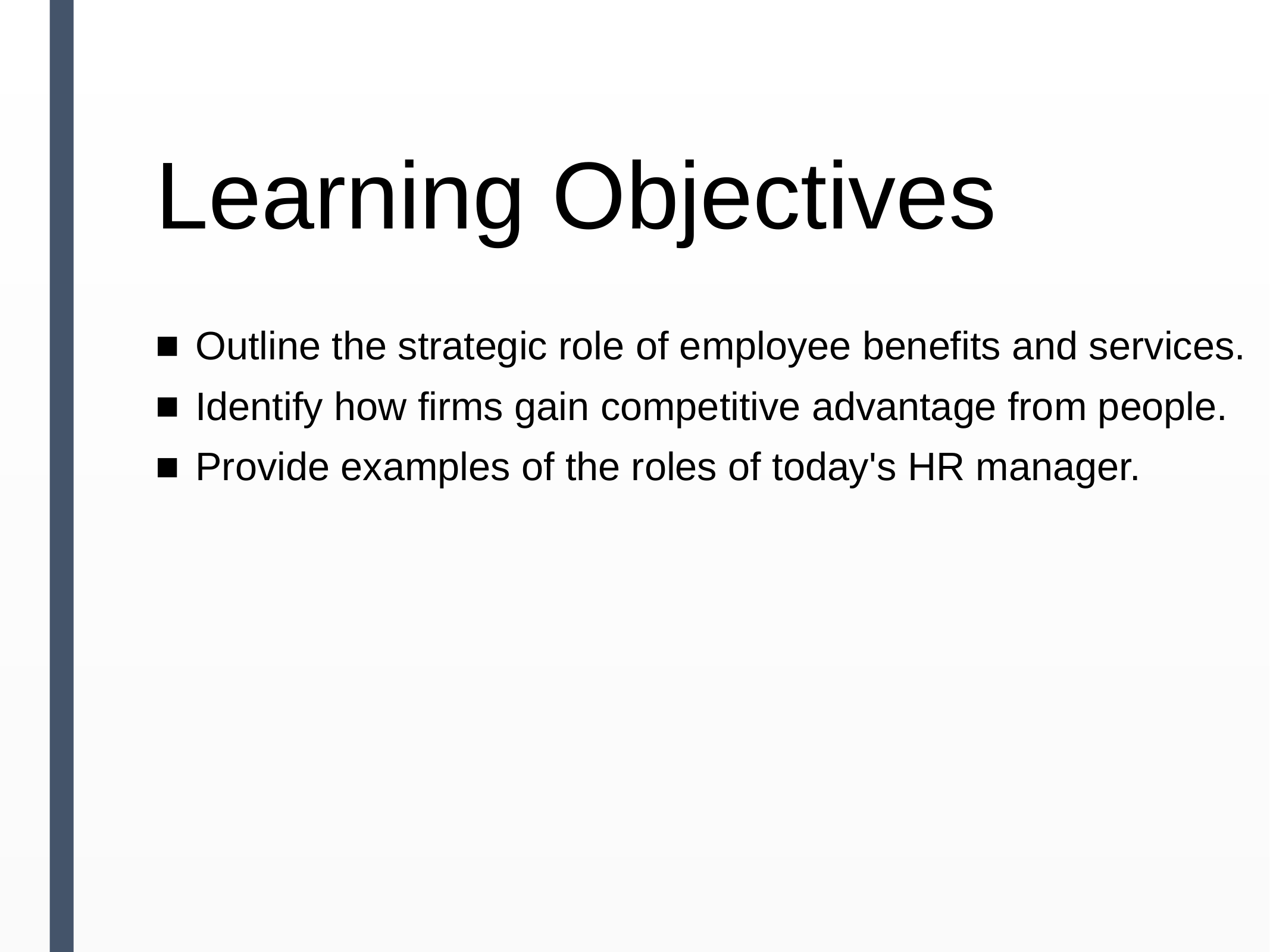

# Learning Objectives
Outline the strategic role of employee benefits and services.
Identify how firms gain competitive advantage from people.
Provide examples of the roles of today's HR manager.